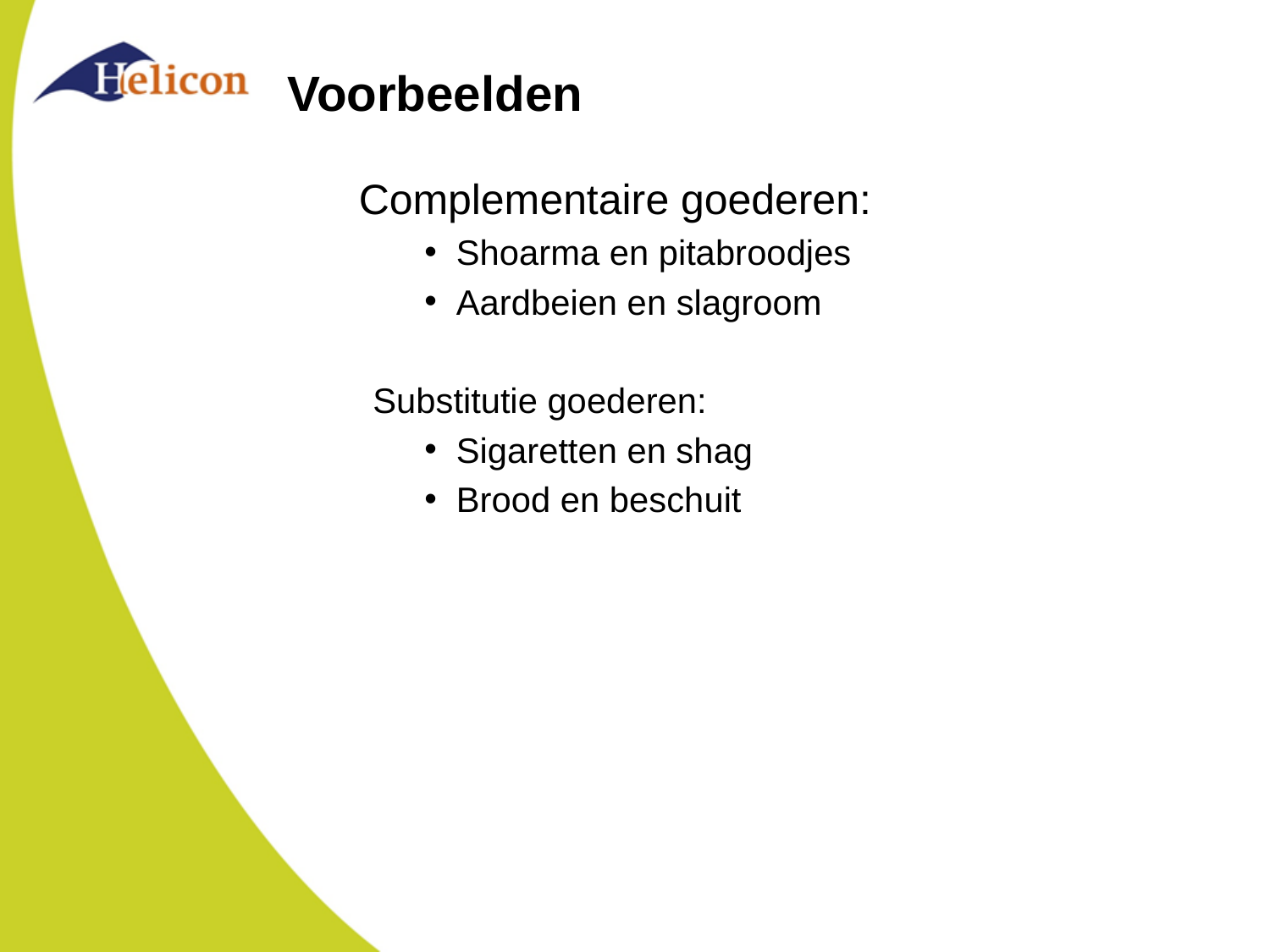

# Voorbeelden
  Complementaire goederen:
Shoarma en pitabroodjes
Aardbeien en slagroom

Substitutie goederen:
Sigaretten en shag
Brood en beschuit